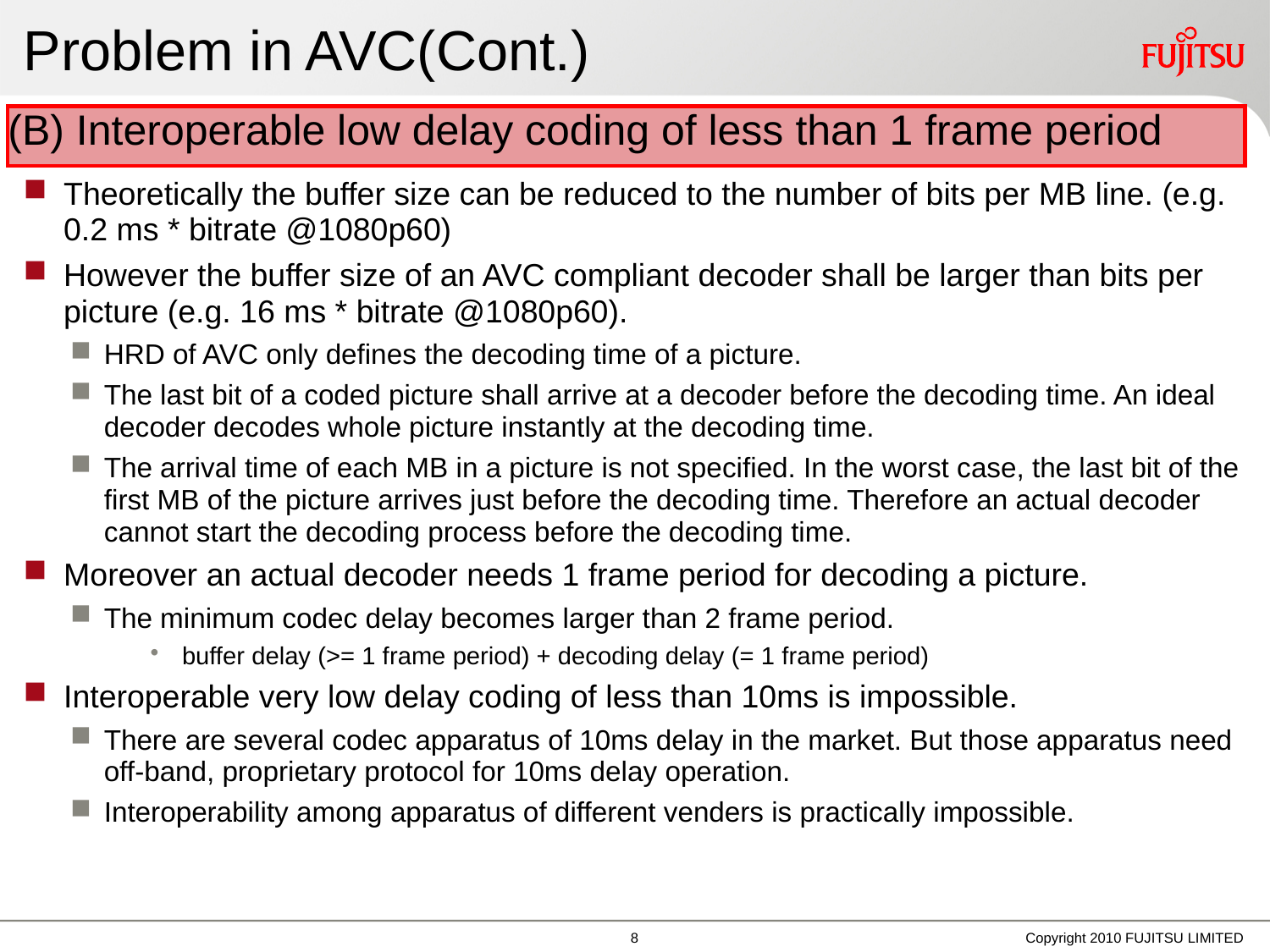

# Problem in AVC(Cont.)
(B) Interoperable low delay coding of less than 1 frame period
Theoretically the buffer size can be reduced to the number of bits per MB line. (e.g. 0.2 ms * bitrate @1080p60)
However the buffer size of an AVC compliant decoder shall be larger than bits per picture (e.g. 16 ms * bitrate @1080p60).
HRD of AVC only defines the decoding time of a picture.
The last bit of a coded picture shall arrive at a decoder before the decoding time. An ideal decoder decodes whole picture instantly at the decoding time.
The arrival time of each MB in a picture is not specified. In the worst case, the last bit of the first MB of the picture arrives just before the decoding time. Therefore an actual decoder cannot start the decoding process before the decoding time.
Moreover an actual decoder needs 1 frame period for decoding a picture.
The minimum codec delay becomes larger than 2 frame period.
buffer delay (>= 1 frame period) + decoding delay (= 1 frame period)
Interoperable very low delay coding of less than 10ms is impossible.
There are several codec apparatus of 10ms delay in the market. But those apparatus need off-band, proprietary protocol for 10ms delay operation.
Interoperability among apparatus of different venders is practically impossible.
8
Copyright 2010 FUJITSU LIMITED